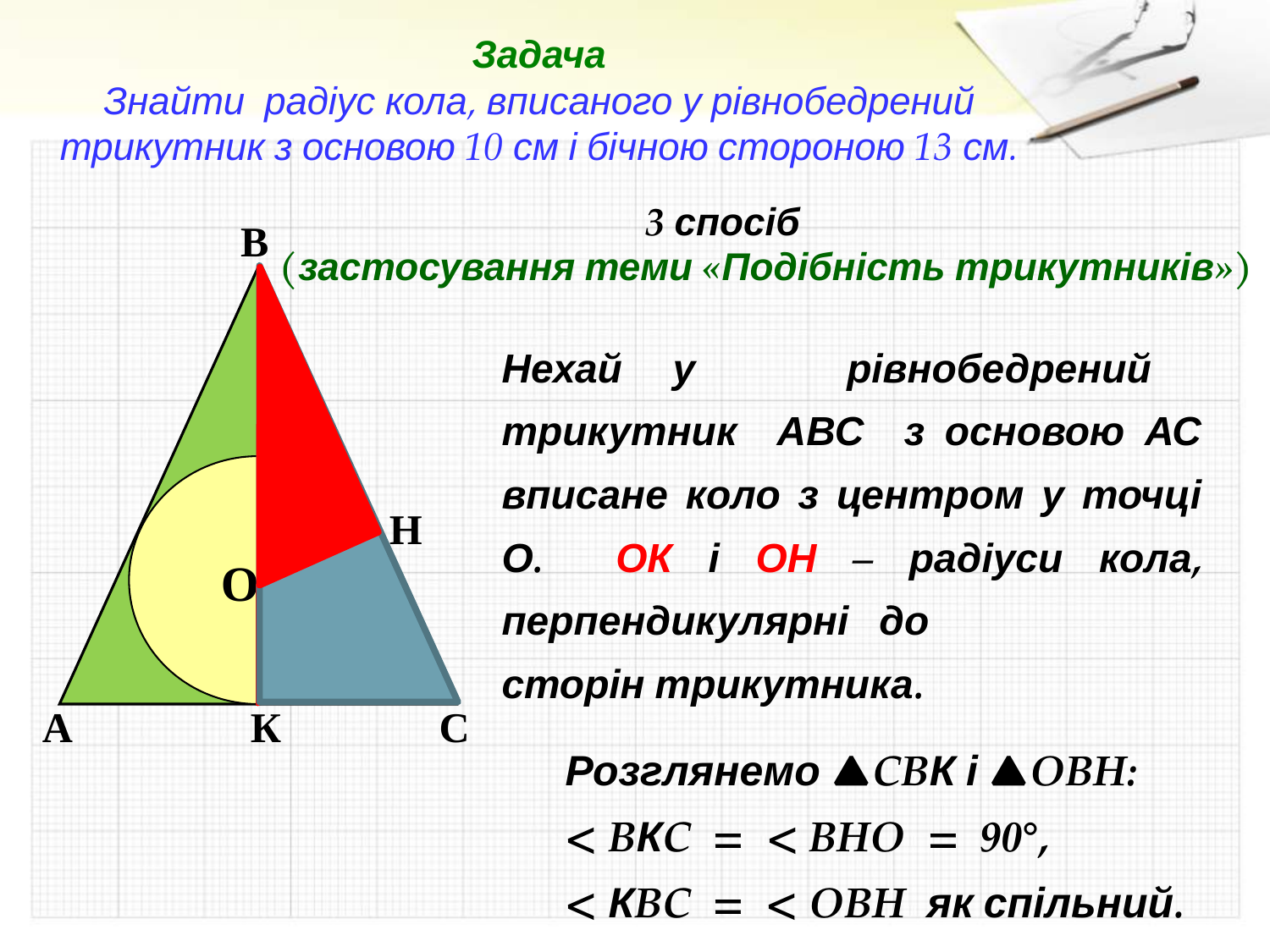

# Задача Знайти  радіус кола, вписаного у рівнобедрений трикутник з основою 10 см і бічною стороною 13 см.

                   3 спосіб
                           (застосування теми «Подібність трикутників»)

В

Нехай у   рівнобедрений  трикутник  АВС  з основою АС вписане коло з центром у точці О.  ОК і ОН – радіуси кола, перпендикулярні   до
сторін трикутника.

      Розглянемо ▲CBК і ▲OBH:
      < BКC  =  < BHO  =  90°,
      < КBC  =  < OBH  як спільний.

Н
О

А
К
С